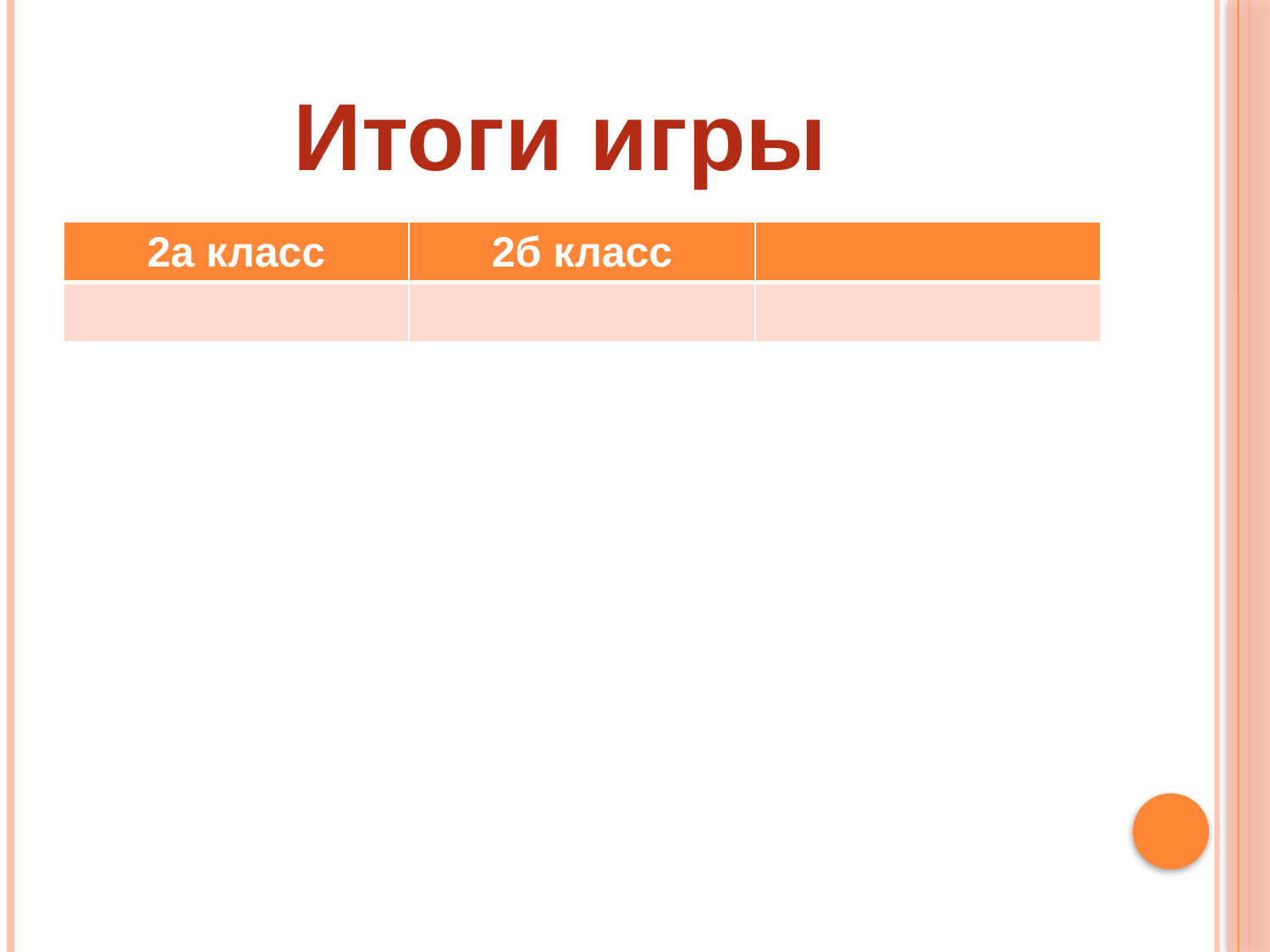

#
Итоги игры
| 2а класс | 2б класс |  |
| --- | --- | --- |
|  |  |  |